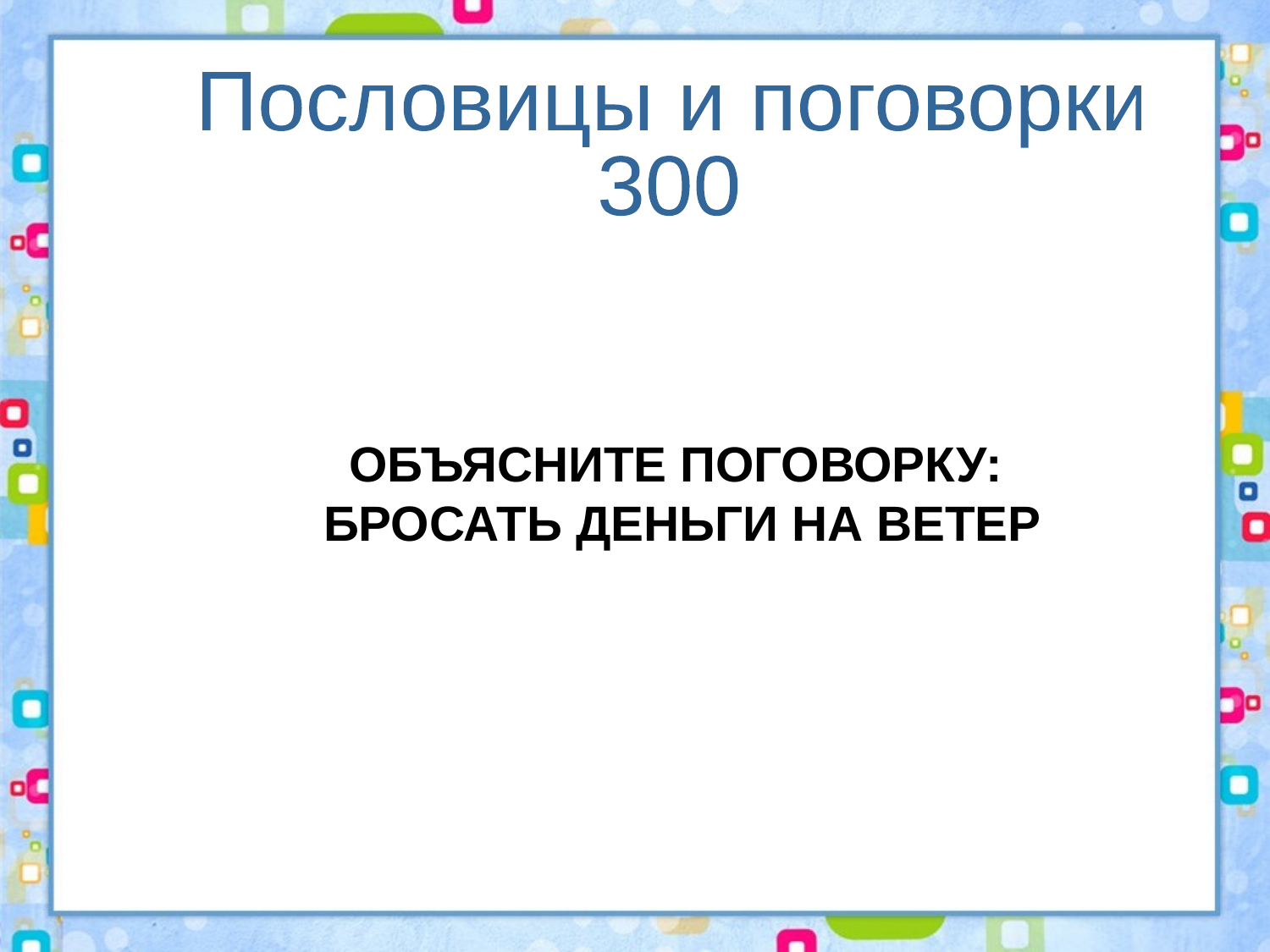

Пословицы и поговорки
300
ОБЪЯСНИТЕ ПОГОВОРКУ:
БРОСАТЬ ДЕНЬГИ НА ВЕТЕР